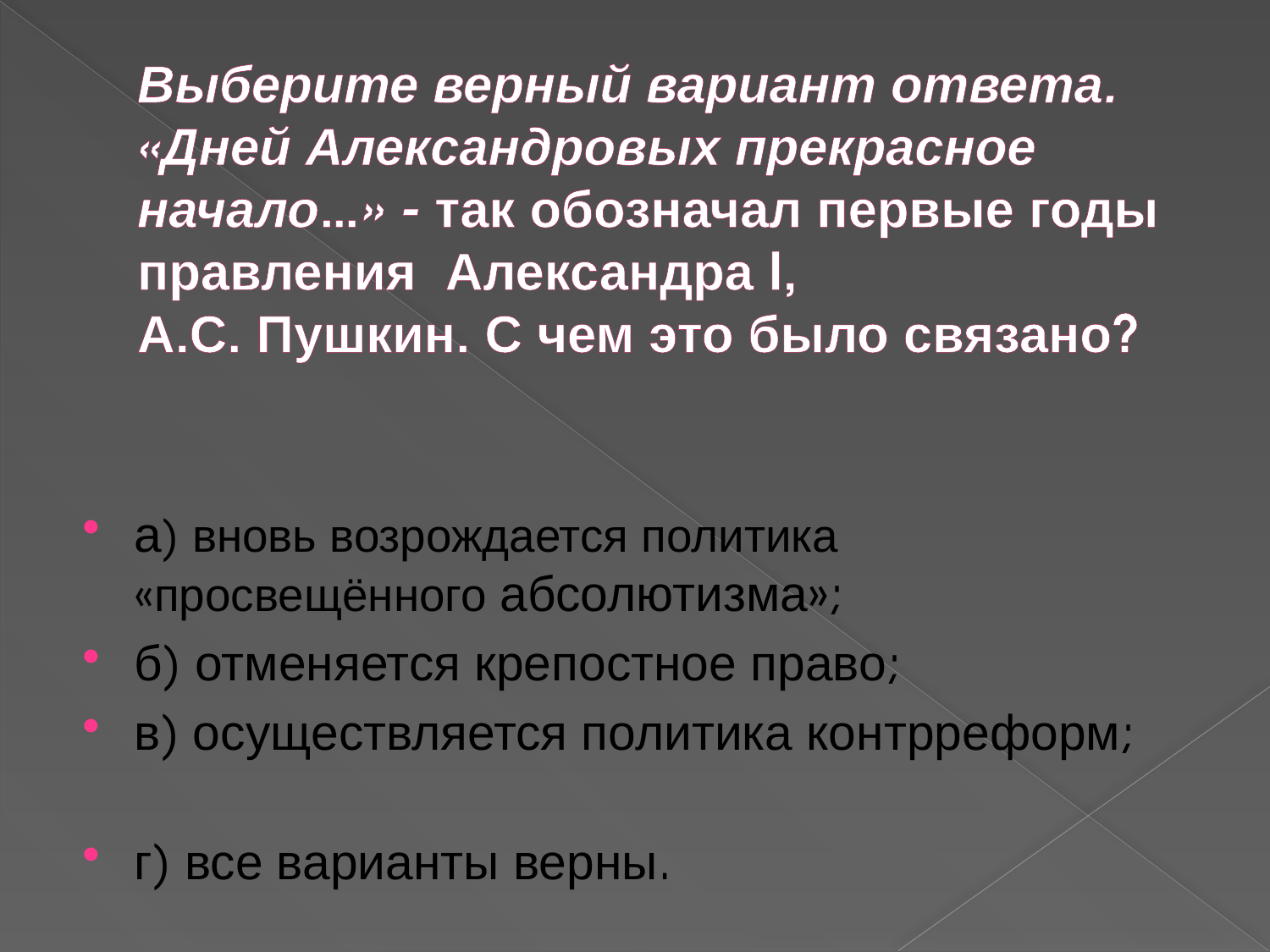

# Выберите верный вариант ответа. «Дней Александровых прекрасное начало…» - так обозначал первые годы правления  Александра I, А.С. Пушкин. С чем это было связано?
а) вновь возрождается политика «просвещённого абсолютизма»;
б) отменяется крепостное право;
в) осуществляется политика контрреформ;
г) все варианты верны.